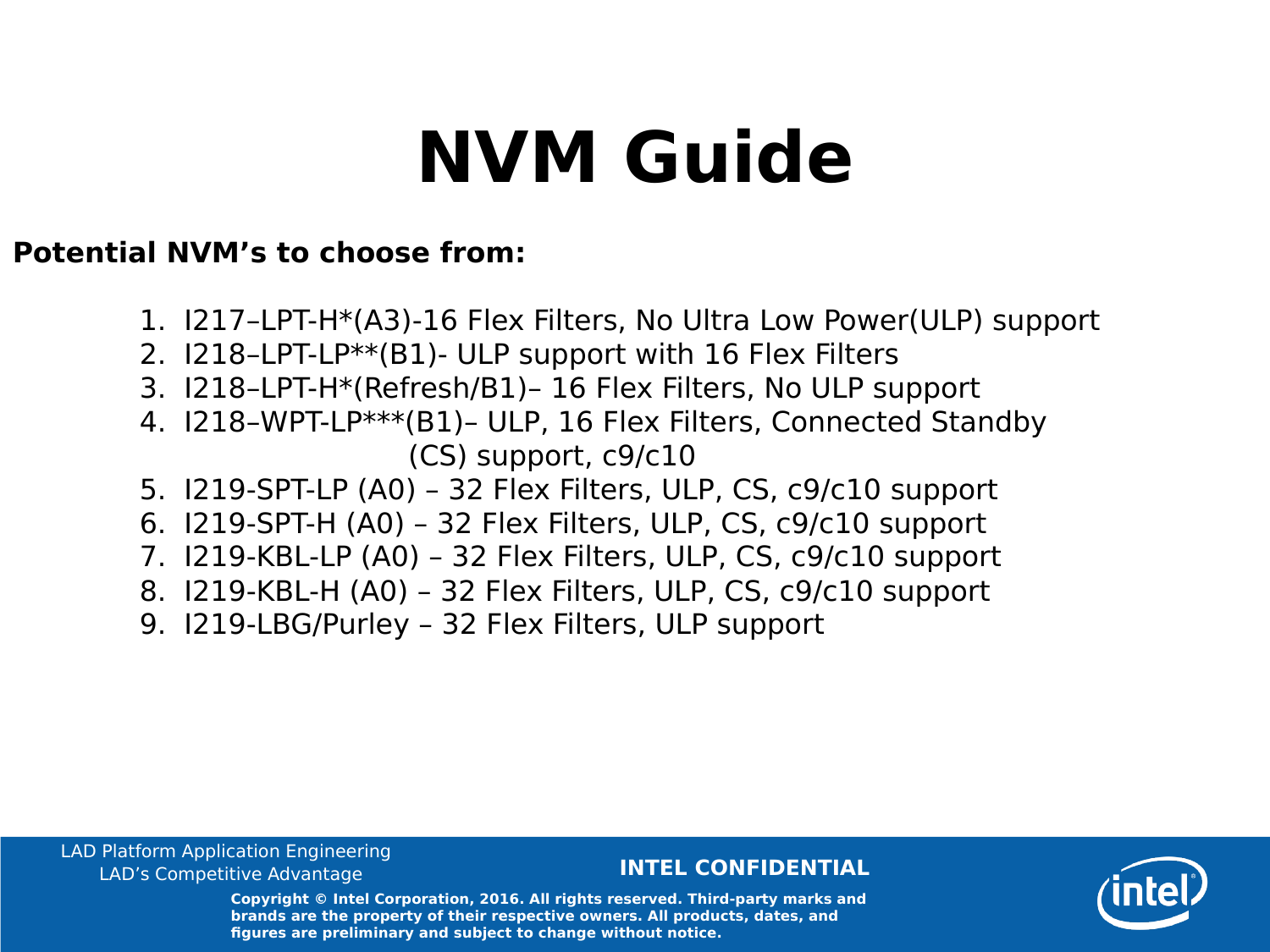

NVM Guide

Potential NVM’s to choose from:

	1.  I217–LPT-H*(A3)-16 Flex Filters, No Ultra Low Power(ULP) support
	2.  I218–LPT-LP**(B1)- ULP support with 16 Flex Filters
	3.  I218–LPT-H*(Refresh/B1)– 16 Flex Filters, No ULP support
	4.  I218–WPT-LP***(B1)– ULP, 16 Flex Filters, Connected Standby 			                (CS) support, c9/c10
	5.  I219-SPT-LP (A0) – 32 Flex Filters, ULP, CS, c9/c10 support
	6.  I219-SPT-H (A0) – 32 Flex Filters, ULP, CS, c9/c10 support
	7.  I219-KBL-LP (A0) – 32 Flex Filters, ULP, CS, c9/c10 support
	8.  I219-KBL-H (A0) – 32 Flex Filters, ULP, CS, c9/c10 support
	9.  I219-LBG/Purley – 32 Flex Filters, ULP support

Copyright © Intel Corporation, 2016. All rights reserved. Third-party marks and brands are the property of their respective owners. All products, dates, and figures are preliminary and subject to change without notice.